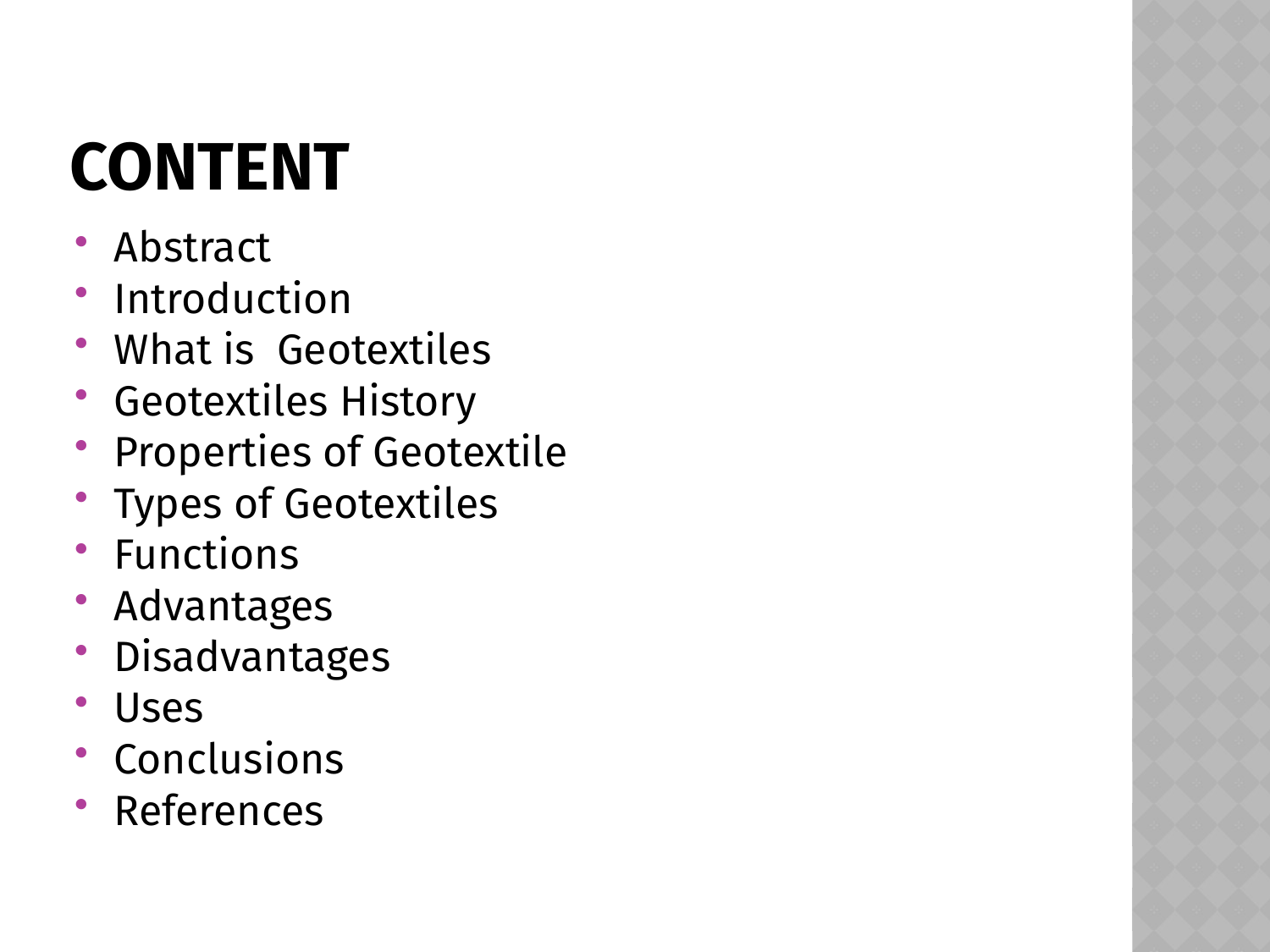

# Content
Abstract
Introduction
What is  Geotextiles
Geotextiles History
Properties of Geotextile
Types of Geotextiles
Functions
Advantages
Disadvantages
Uses
Conclusions
References